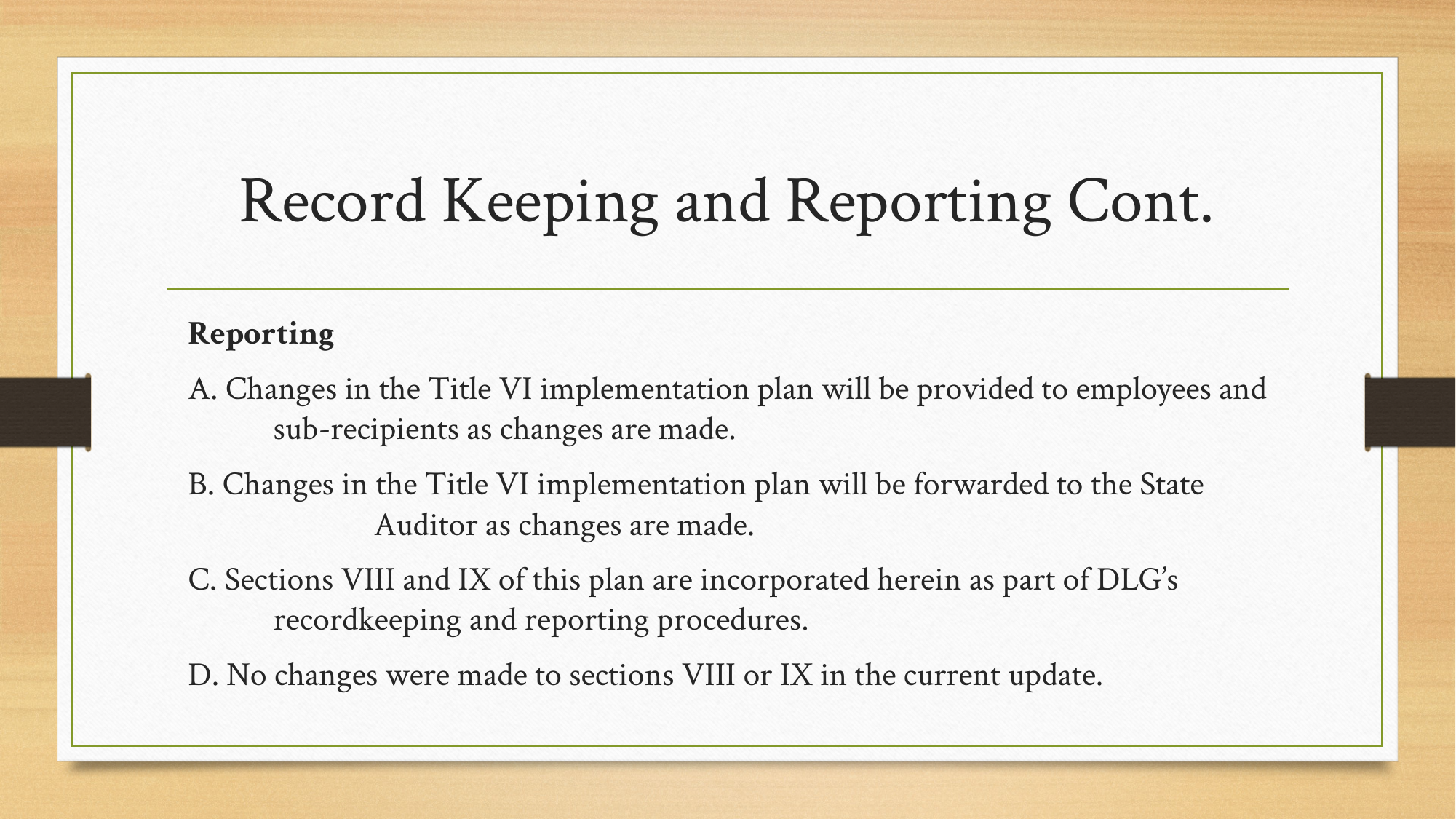

# Record Keeping and Reporting Cont.
   Reporting
   A. Changes in the Title VI implementation plan will be provided to employees and 	 sub-recipients as changes are made.
   B. Changes in the Title VI implementation plan will be forwarded to the State 	 	 	 Auditor as changes are made.
   C. Sections VIII and IX of this plan are incorporated herein as part of DLG’s 	 	 recordkeeping and reporting procedures.
   D. No changes were made to sections VIII or IX in the current update.